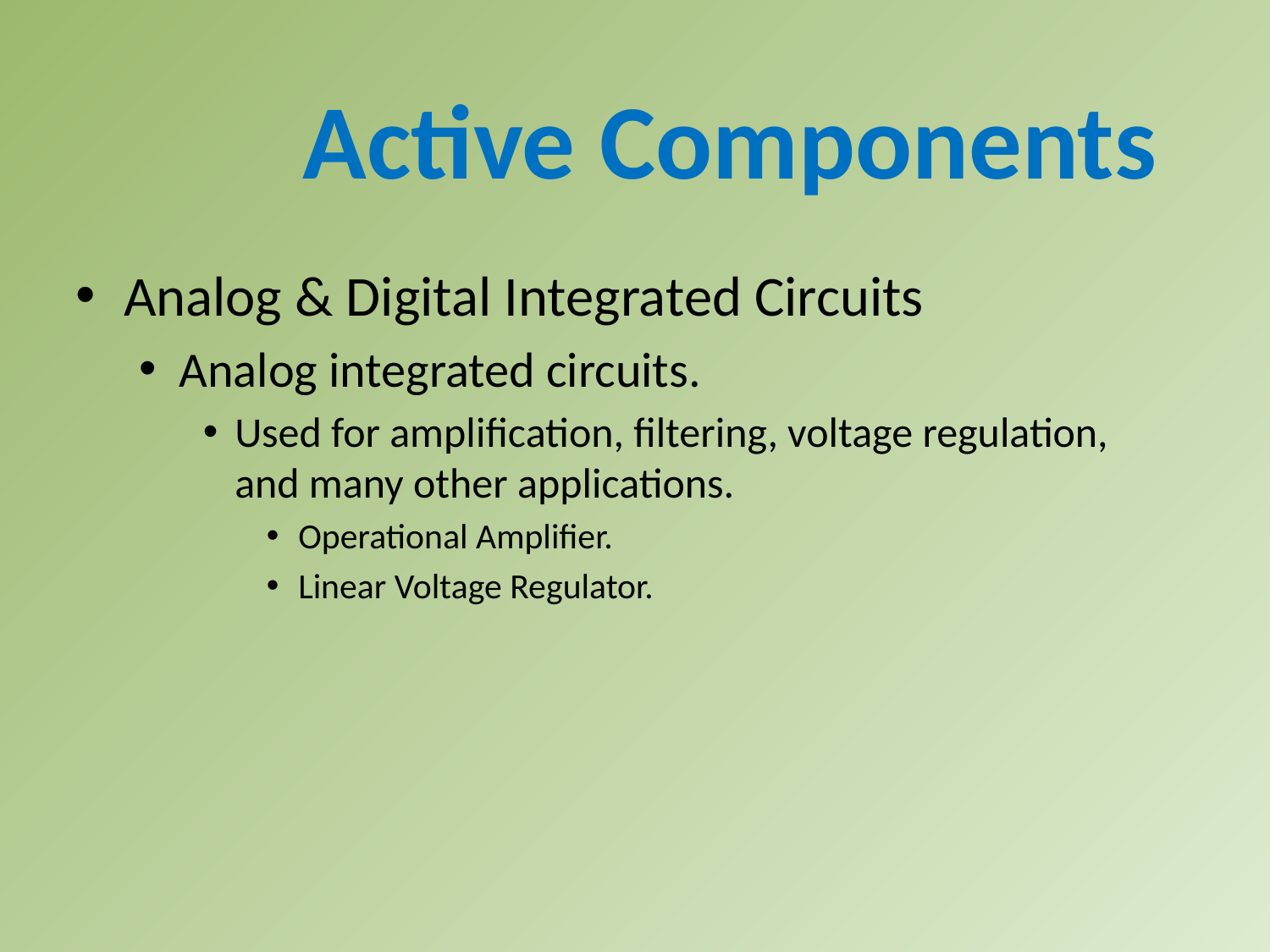

Active Components
Analog & Digital Integrated Circuits
Analog integrated circuits.
Used for amplification, filtering, voltage regulation, and many other applications.
Operational Amplifier.
Linear Voltage Regulator.